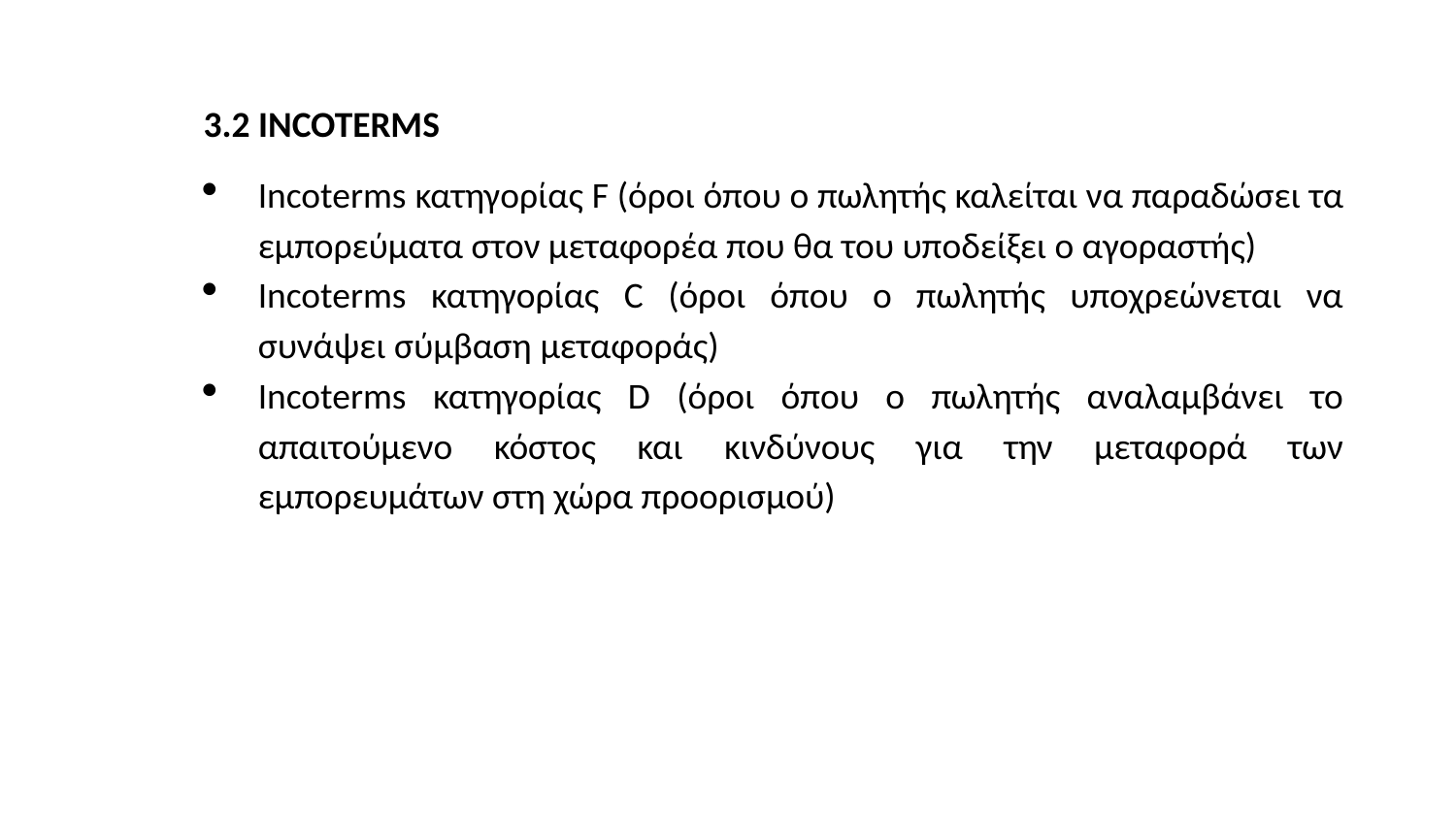

3.2 INCOTERMS
Incoterms κατηγορίας F (όροι όπου ο πωλητής καλείται να παραδώσει τα εμπορεύματα στον μεταφορέα που θα του υποδείξει ο αγοραστής)
Incoterms κατηγορίας C (όροι όπου ο πωλητής υποχρεώνεται να συνάψει σύμβαση μεταφοράς)
Incoterms κατηγορίας D (όροι όπου ο πωλητής αναλαμβάνει το απαιτούμενο κόστος και κινδύνους για την μεταφορά των εμπορευμάτων στη χώρα προορισμού)